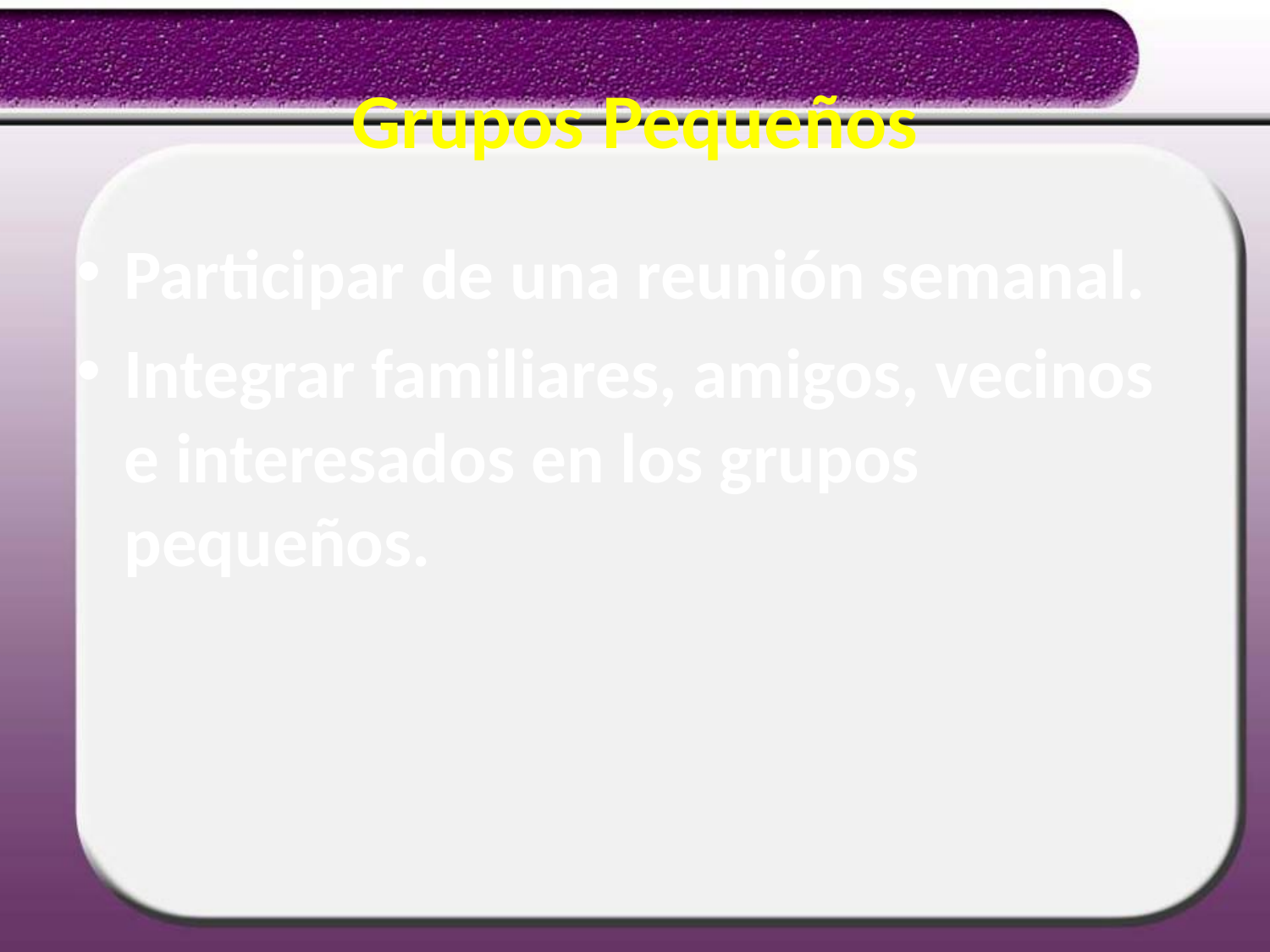

# Grupos Pequeños
Participar de una reunión semanal.
Integrar familiares, amigos, vecinos e interesados en los grupos pequeños.